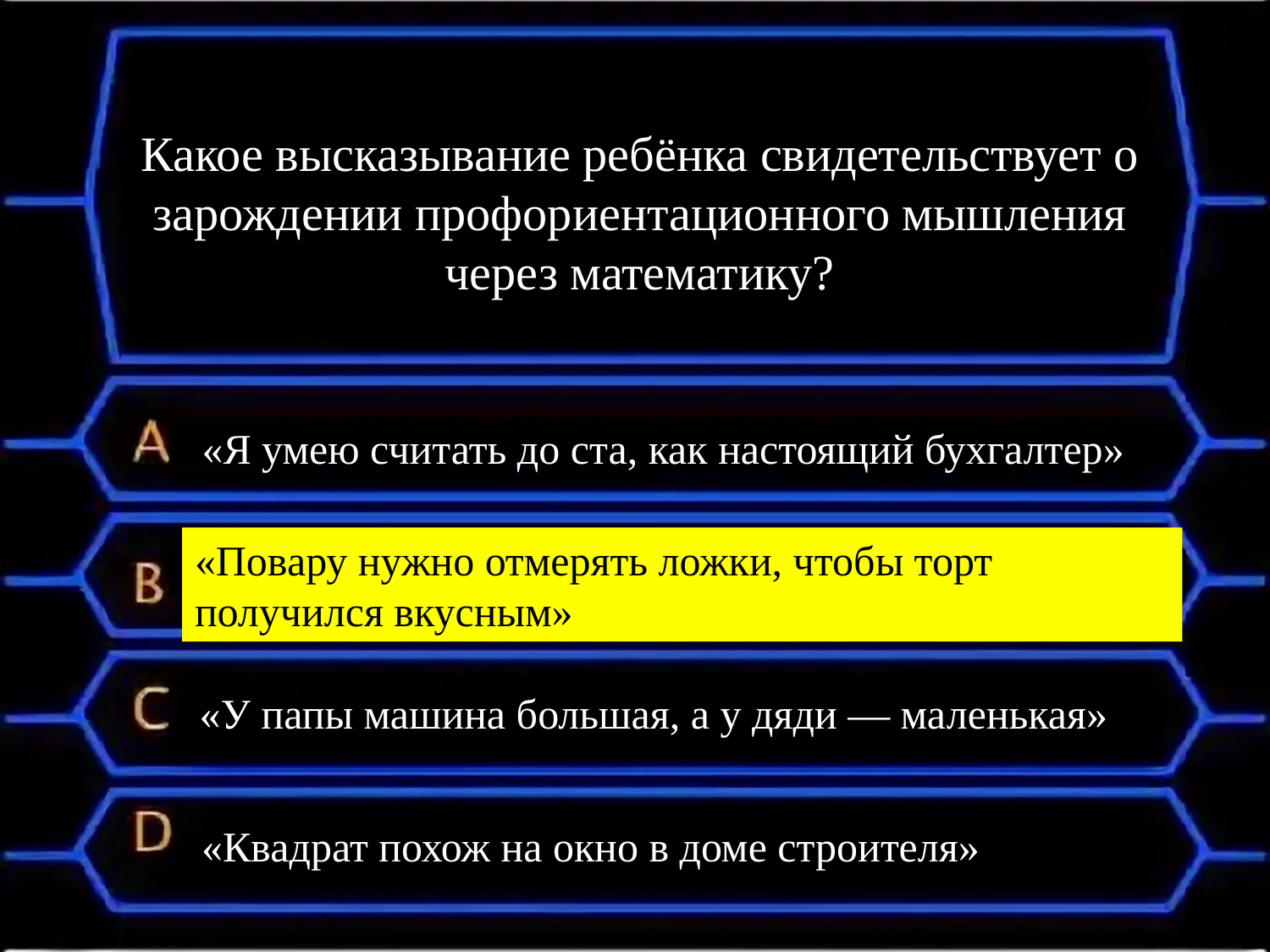

Какое высказывание ребёнка свидетельствует о зарождении профориентационного мышления через математику?

«Я умею считать до ста, как настоящий бухгалтер»
«Повару нужно отмерять ложки, чтобы торт получился вкусным»
«У папы машина большая, а у дяди — маленькая»
«Квадрат похож на окно в доме строителя»